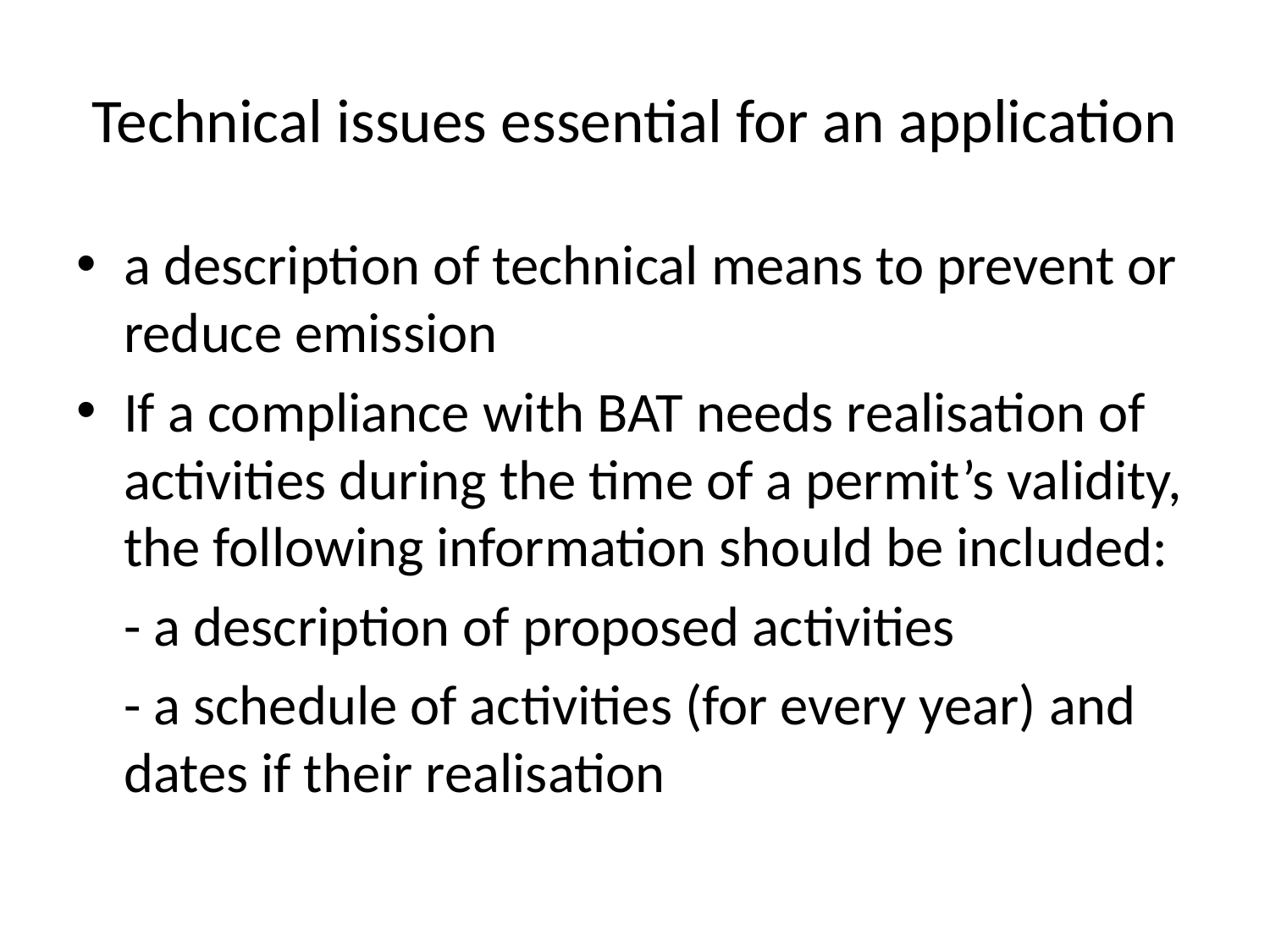

# Technical issues essential for an application
a description of technical means to prevent or reduce emission
If a compliance with BAT needs realisation of activities during the time of a permit’s validity, the following information should be included:
	- a description of proposed activities
	- a schedule of activities (for every year) and dates if their realisation